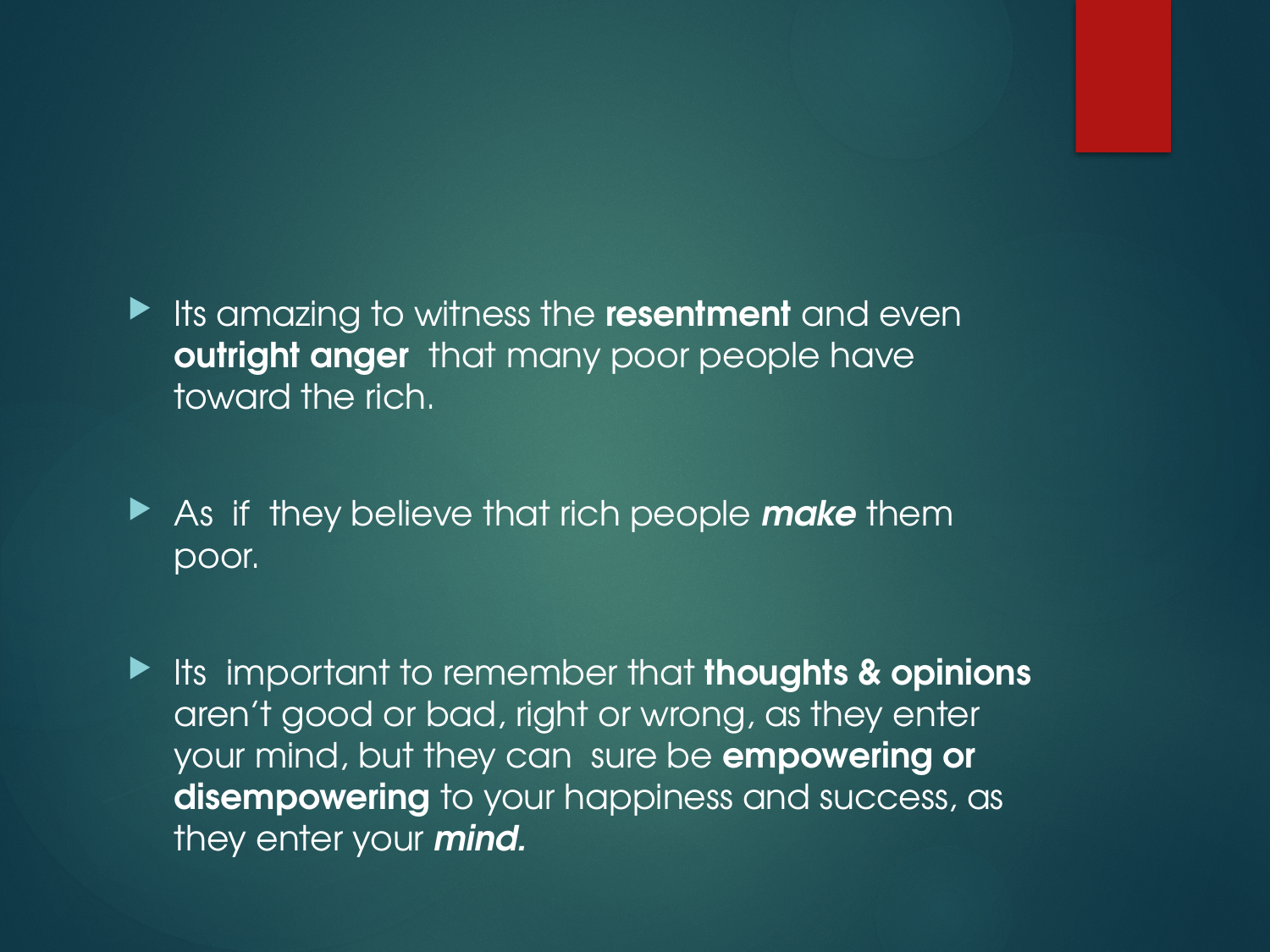

#
Its amazing to witness the resentment and even outright anger  that many poor people have toward the rich.

As  if  they believe that rich people make them poor.

Its  important to remember that thoughts & opinions aren’t good or bad, right or wrong, as they enter your mind, but they can  sure be empowering or disempowering to your happiness and success, as they enter your mind.